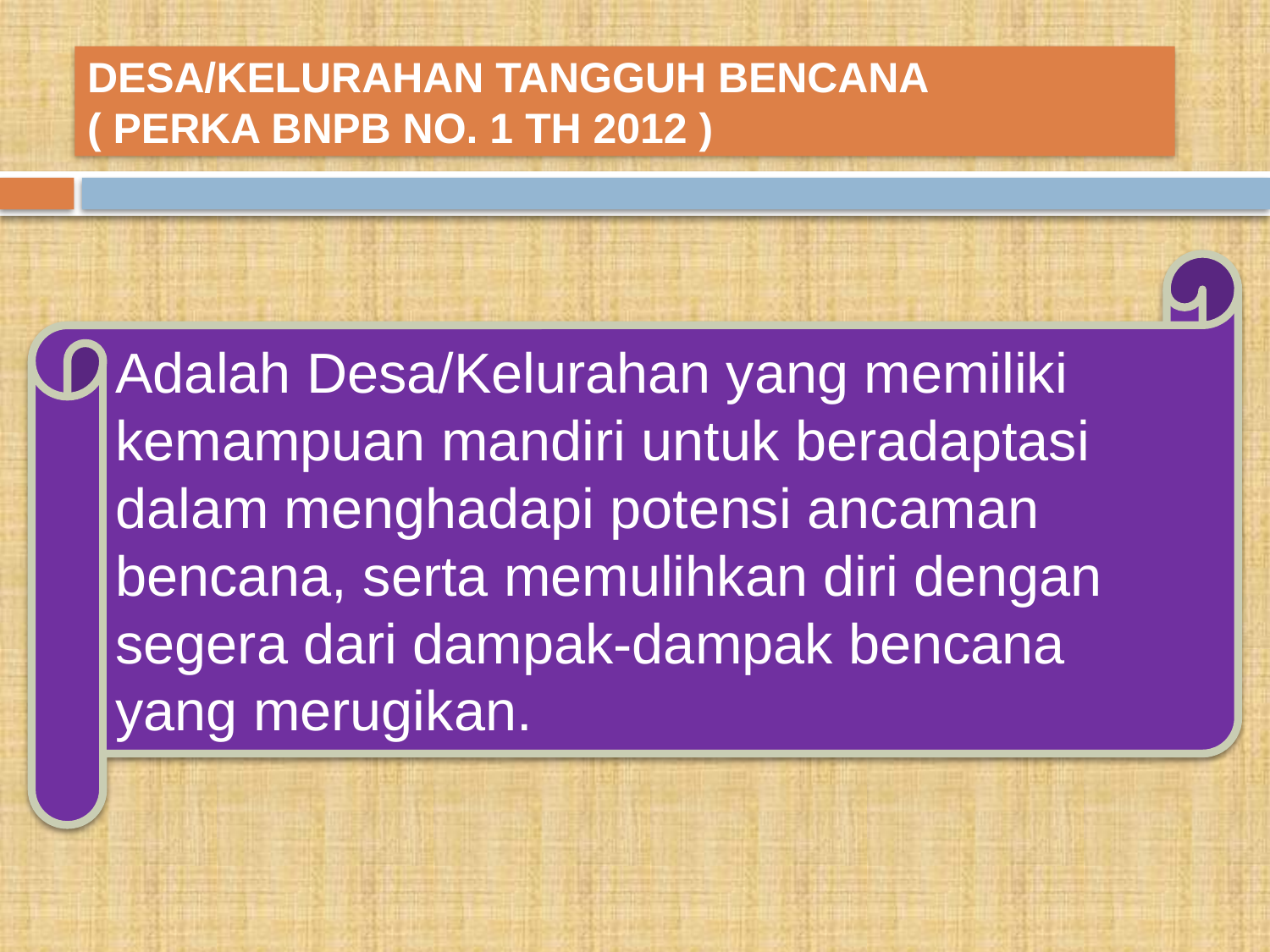

#
DESA/KELURAHAN TANGGUH BENCANA
( PERKA BNPB NO. 1 TH 2012 )
Adalah Desa/Kelurahan yang memiliki kemampuan mandiri untuk beradaptasi dalam menghadapi potensi ancaman bencana, serta memulihkan diri dengan segera dari dampak-dampak bencana yang merugikan.